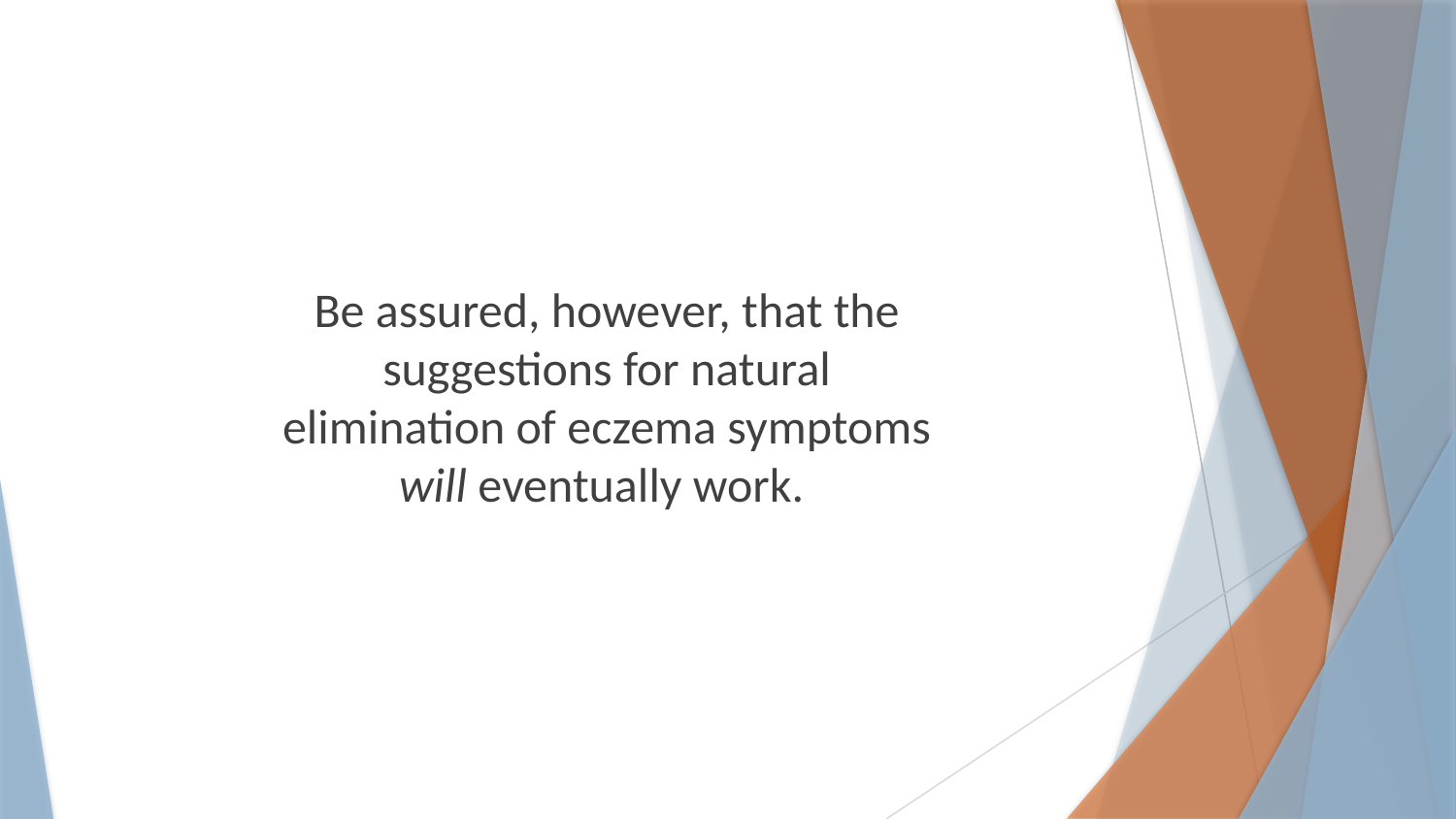

Be assured, however, that the suggestions for natural elimination of eczema symptoms will eventually work.